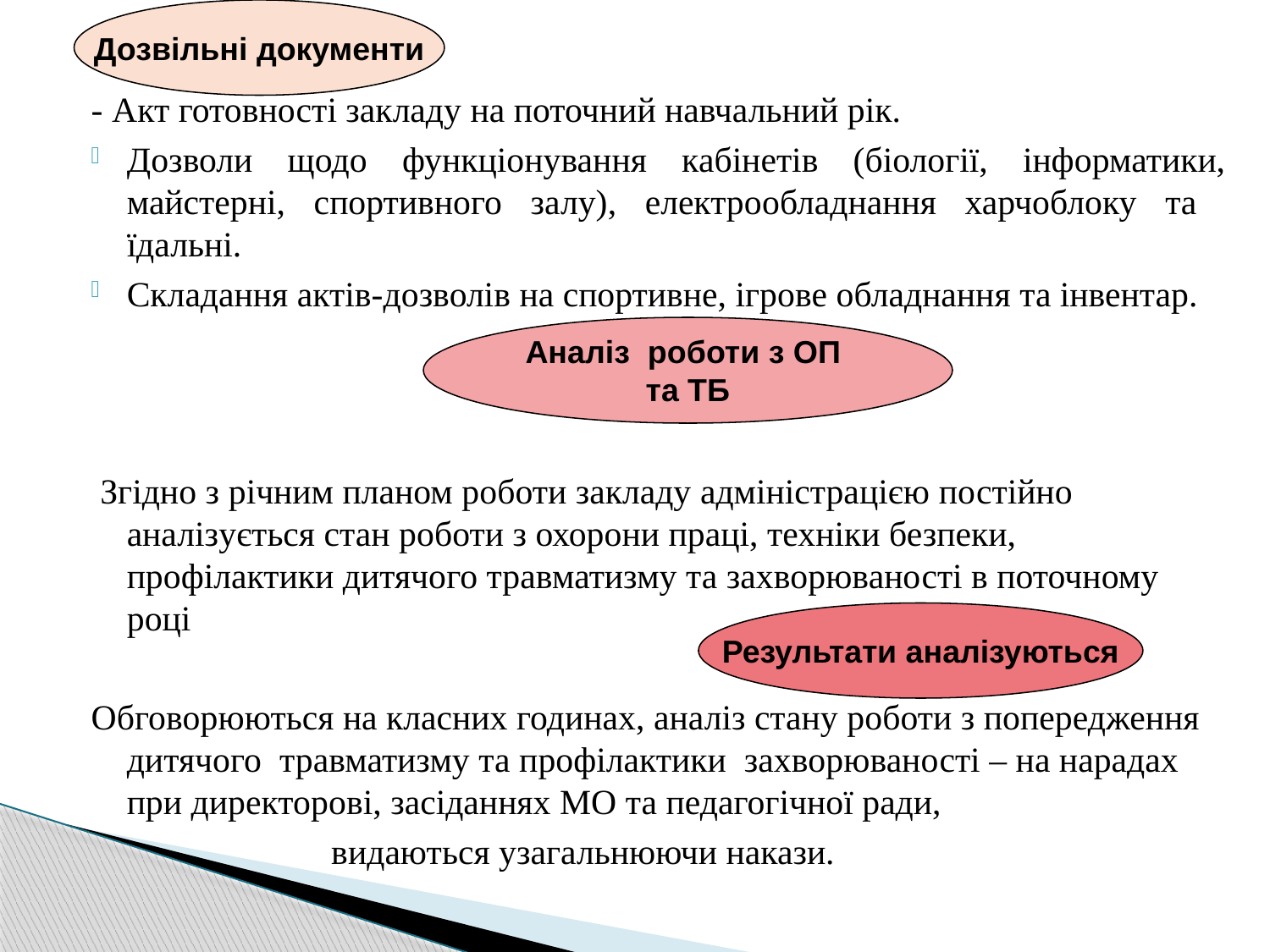

Дозвільні документи

- Акт готовності закладу на поточний навчальний рік.
Дозволи щодо функціонування кабінетів (біології, інформатики, майстерні, спортивного залу), електрообладнання харчоблоку та  їдальні.
Складання актів-дозволів на спортивне, ігрове обладнання та інвентар.

 Згідно з річним планом роботи закладу адміністрацією постійно аналізується стан роботи з охорони праці, техніки безпеки, профілактики дитячого травматизму та захворюваності в поточному році

Обговорюються на класних годинах, аналіз стану роботи з попередження дитячого  травматизму та профілактики  захворюваності – на нарадах при директорові, засіданнях МО та педагогічної ради,
                           видаються узагальнюючи накази.
Аналіз  роботи з ОП
та ТБ
Результати аналізуються